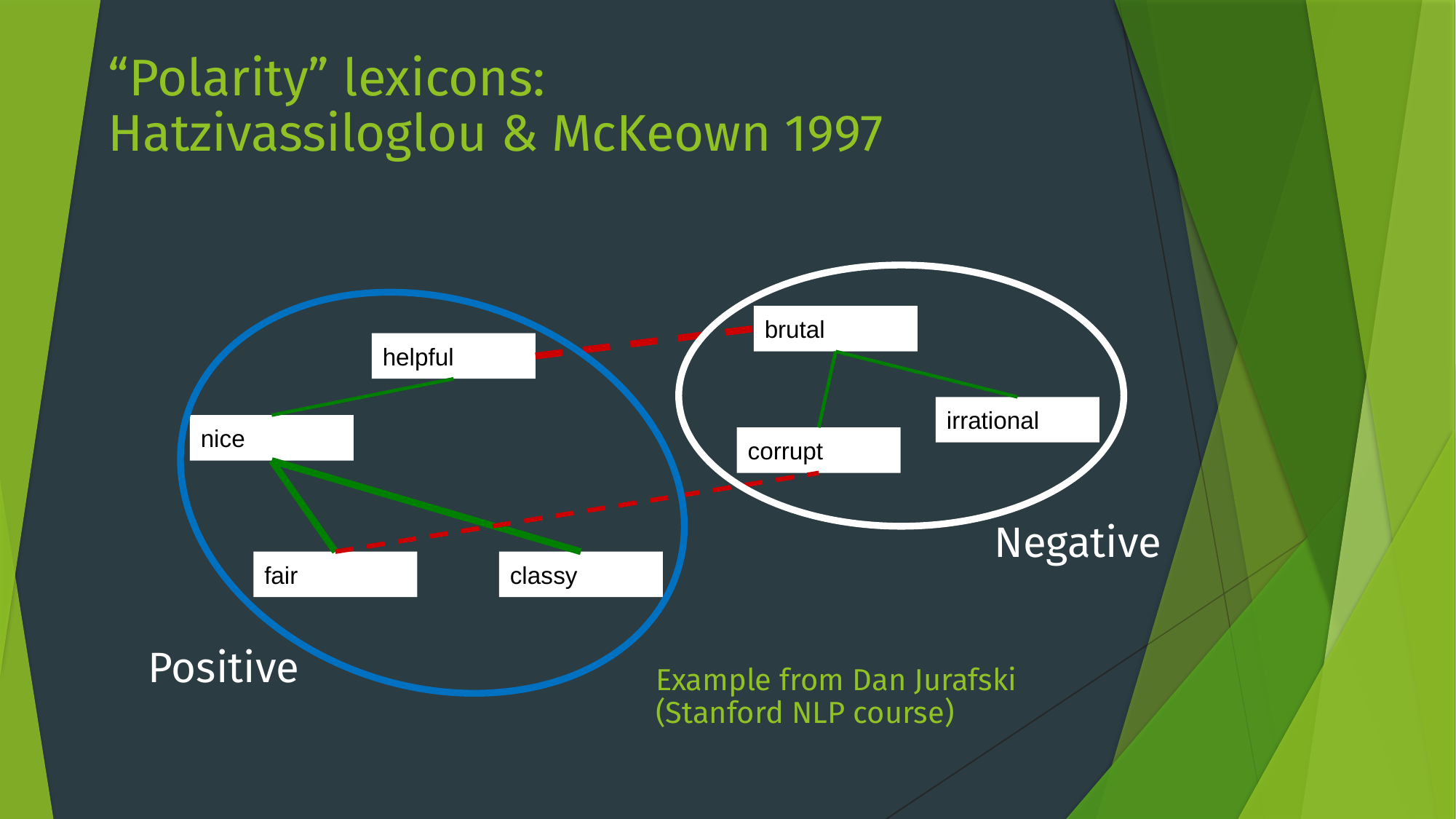

# “Polarity” lexicons: Hatzivassiloglou & McKeown 1997

brutal
helpful
irrational
nice
corrupt
Negative
fair
classy
Example from Dan Jurafski
(Stanford NLP course)
Positive